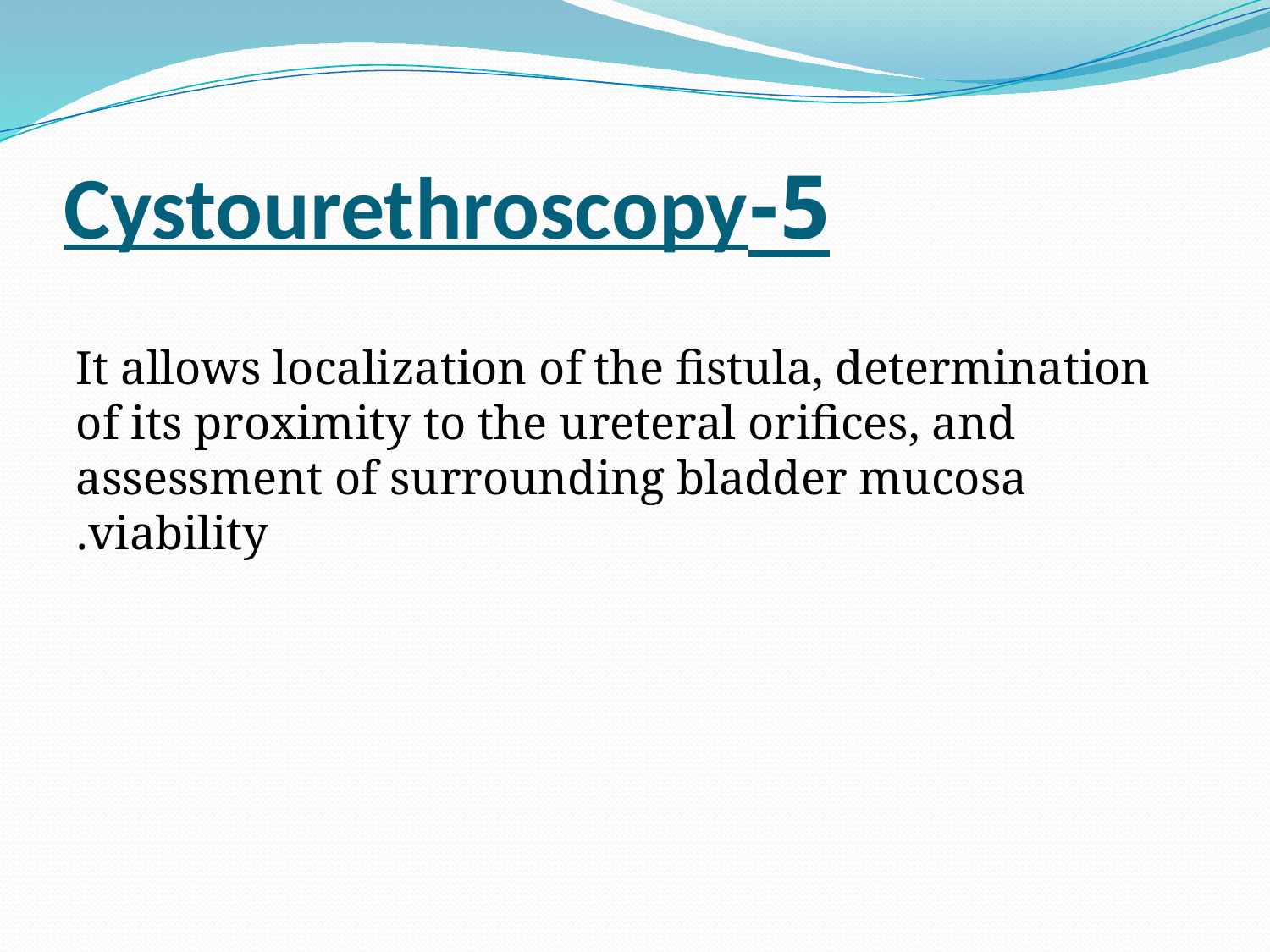

# 5-Cystourethroscopy

It allows localization of the fistula, determination of its proximity to the ureteral orifices, and assessment of surrounding bladder mucosa viability.